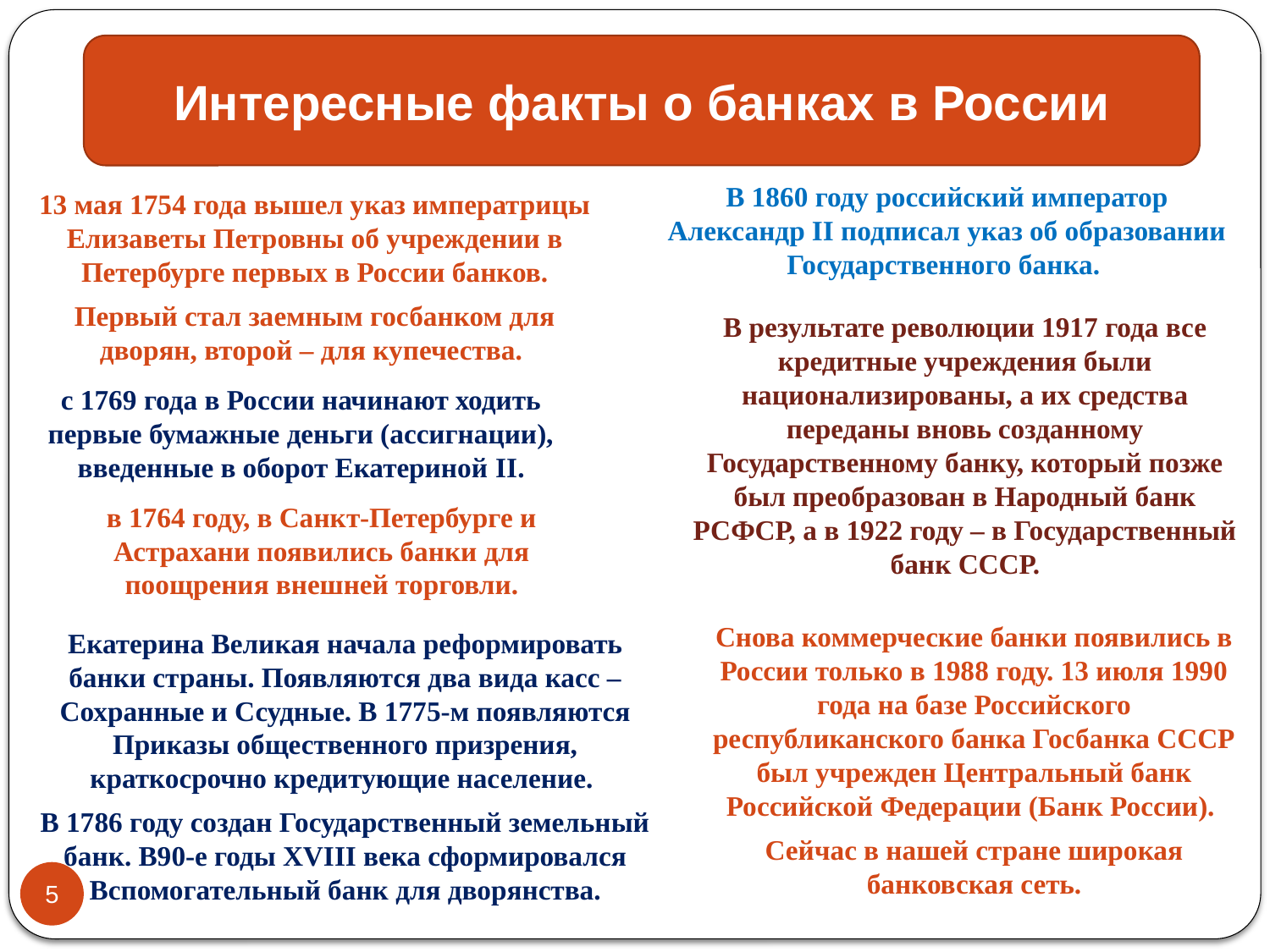

Интересные факты о банках в России
В 1860 году российский император Александр II подписал указ об образовании Государственного банка.
13 мая 1754 года вышел указ императрицы Елизаветы Петровны об учреждении в Петербурге первых в России банков.
Первый стал заемным госбанком для дворян, второй – для купечества.

В результате революции 1917 года все кредитные учреждения были национализированы, а их средства переданы вновь созданному Государственному банку, который позже был преобразован в Народный банк РСФСР, а в 1922 году – в Государственный банк СССР.
с 1769 года в России начинают ходить первые бумажные деньги (ассигнации), введенные в оборот Екатериной II.
в 1764 году, в Санкт-Петербурге и Астрахани появились банки для поощрения внешней торговли.
Снова коммерческие банки появились в России только в 1988 году. 13 июля 1990 года на базе Российского республиканского банка Госбанка СССР был учрежден Центральный банк Российской Федерации (Банк России).
Сейчас в нашей стране широкая банковская сеть.
Екатерина Великая начала реформировать банки страны. Появляются два вида касс – Сохранные и Ссудные. В 1775-м появляются Приказы общественного призрения, краткосрочно кредитующие население.
В 1786 году создан Государственный земельный банк. В90-е годы XVIII века сформировался Вспомогательный банк для дворянства.
5